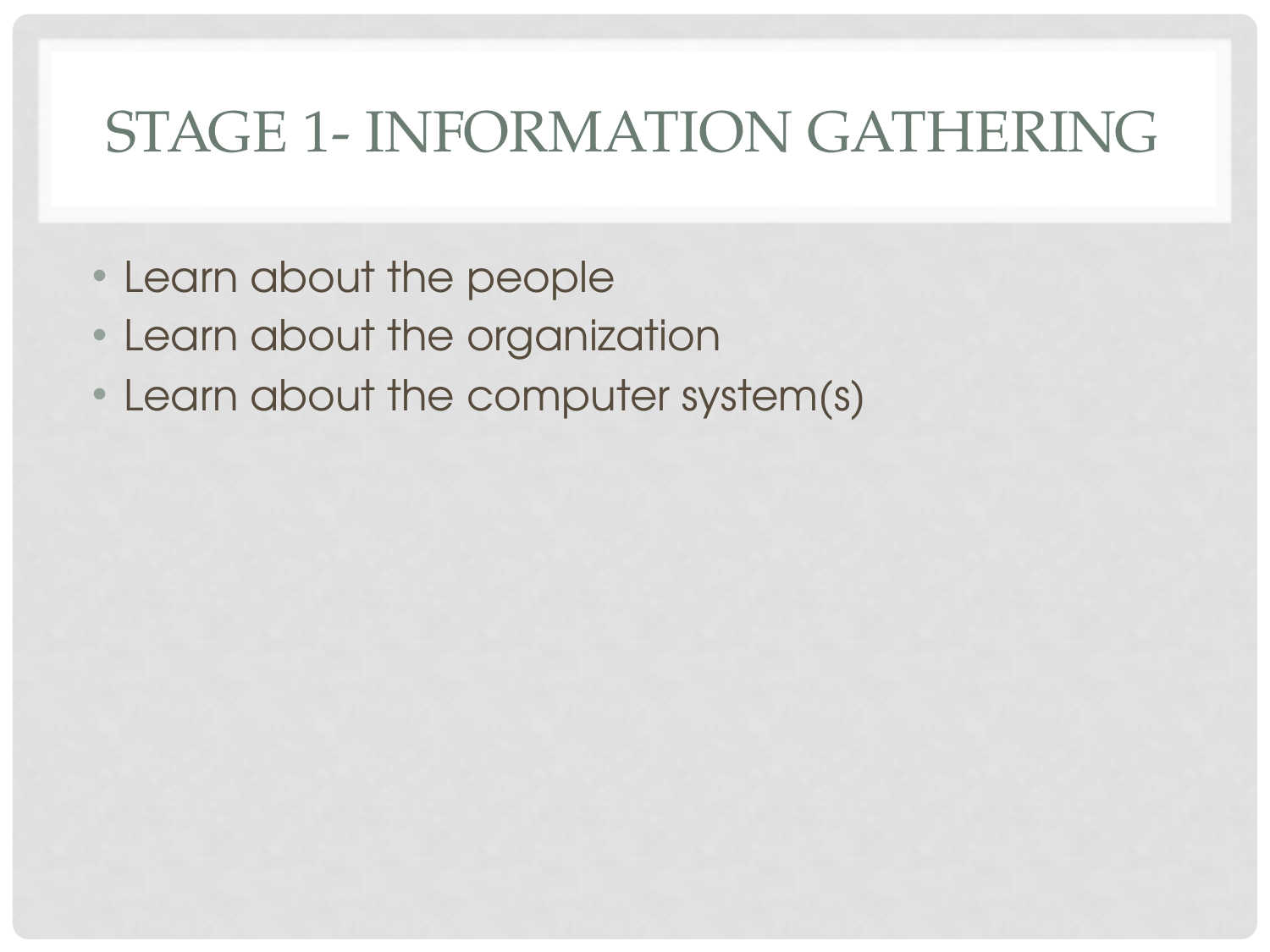

# Stage 1- information gathering
Learn about the people
Learn about the organization
Learn about the computer system(s)